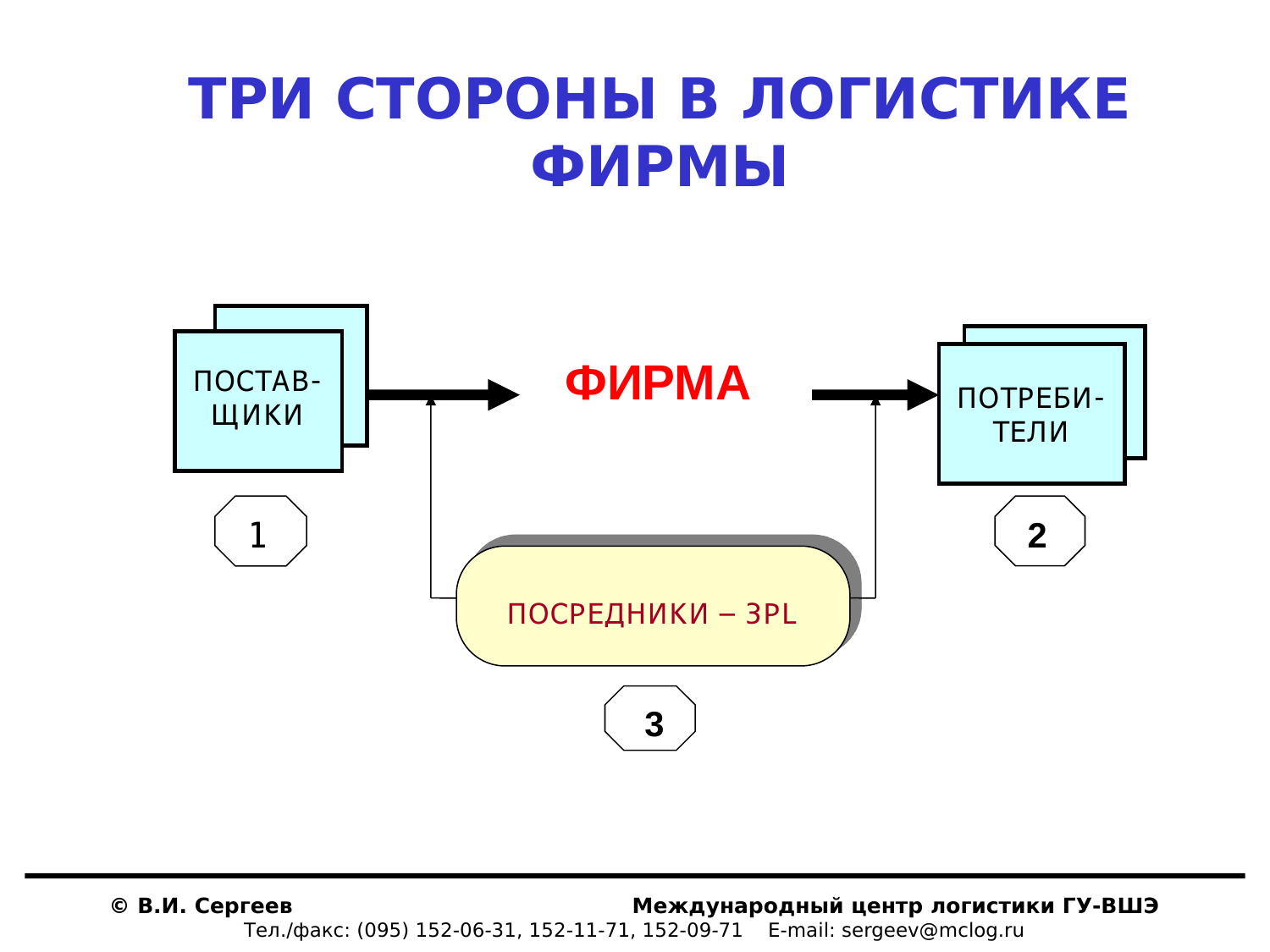

ТРИ СТОРОНЫ В ЛОГИСТИКЕ ФИРМЫ

ПОСТАВ-ЩИКИ

ПОТРЕБИ-ТЕЛИ

 1
 2

ПОСРЕДНИКИ – 3PL

  3

ФИРМА

© В.И. Сергеев                                              Международный центр логистики ГУ-ВШЭ
Тел./факс: (095) 152-06-31, 152-11-71, 152-09-71    E-mail: sergeev@mclog.ru